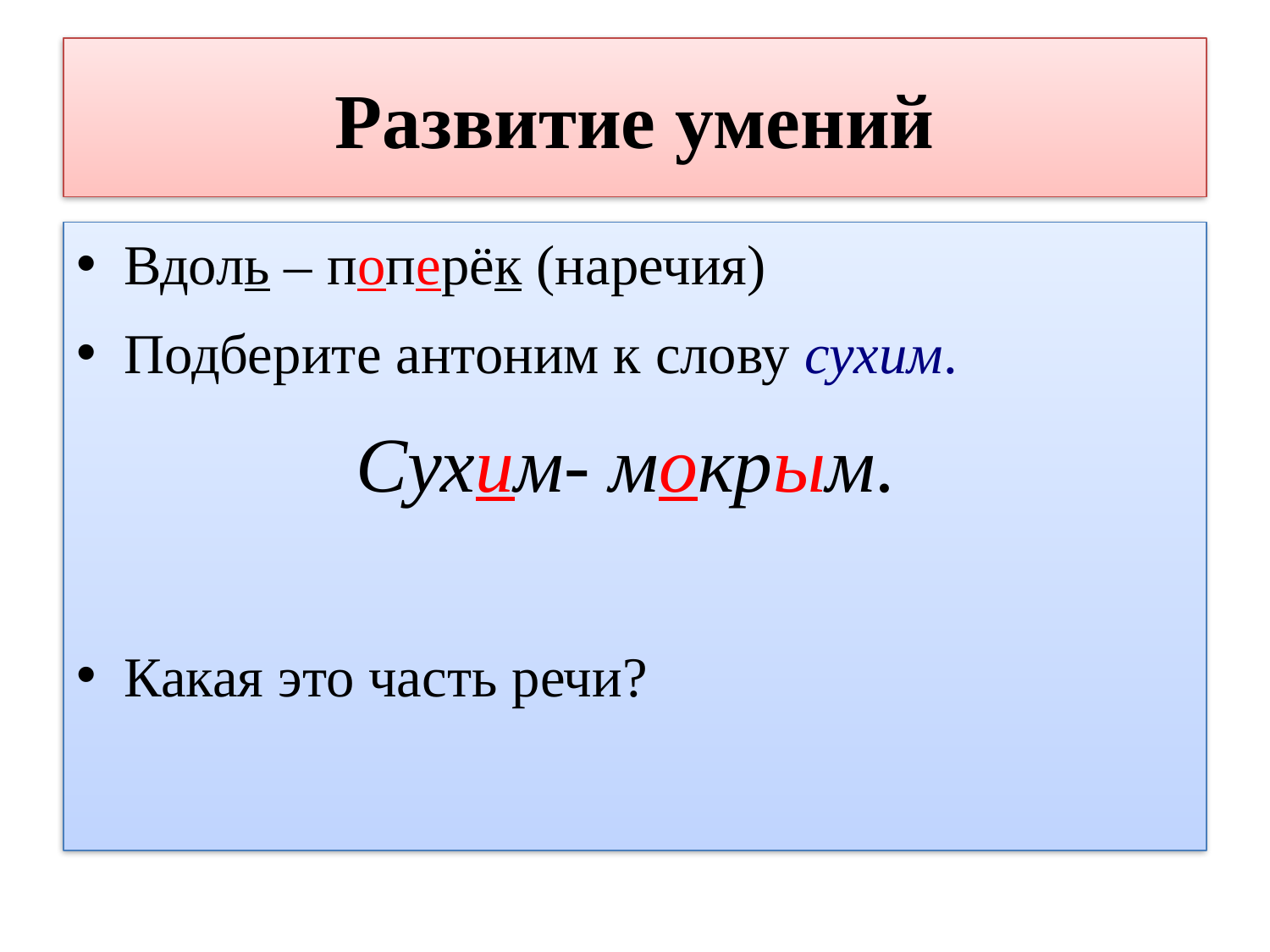

# Развитие умений
Вдоль – поперёк (наречия)
Подберите антоним к слову сухим.
Сухим- мокрым.

Какая это часть речи?